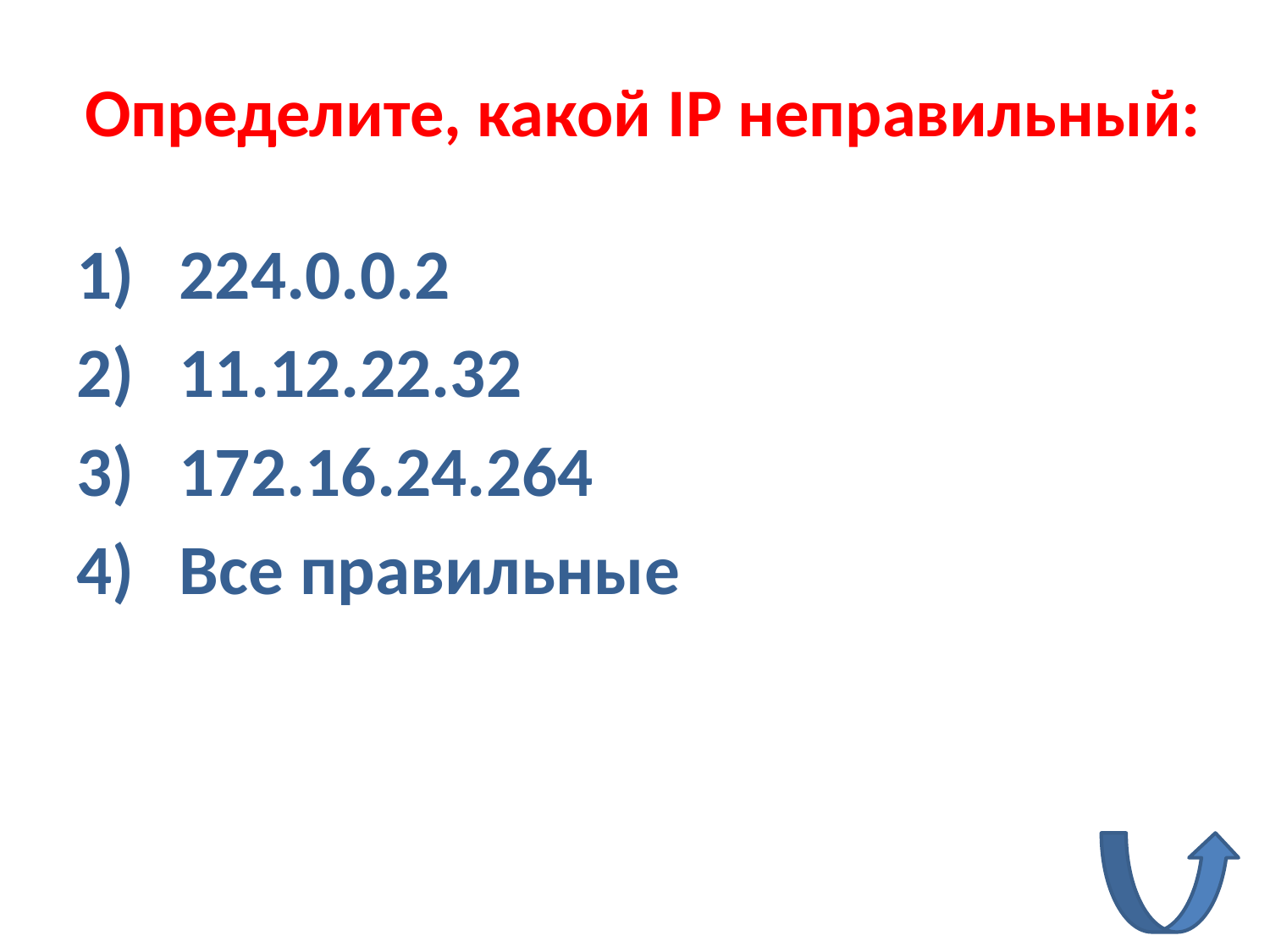

# Определите, какой IP неправильный:
224.0.0.2
11.12.22.32
172.16.24.264
Все правильные